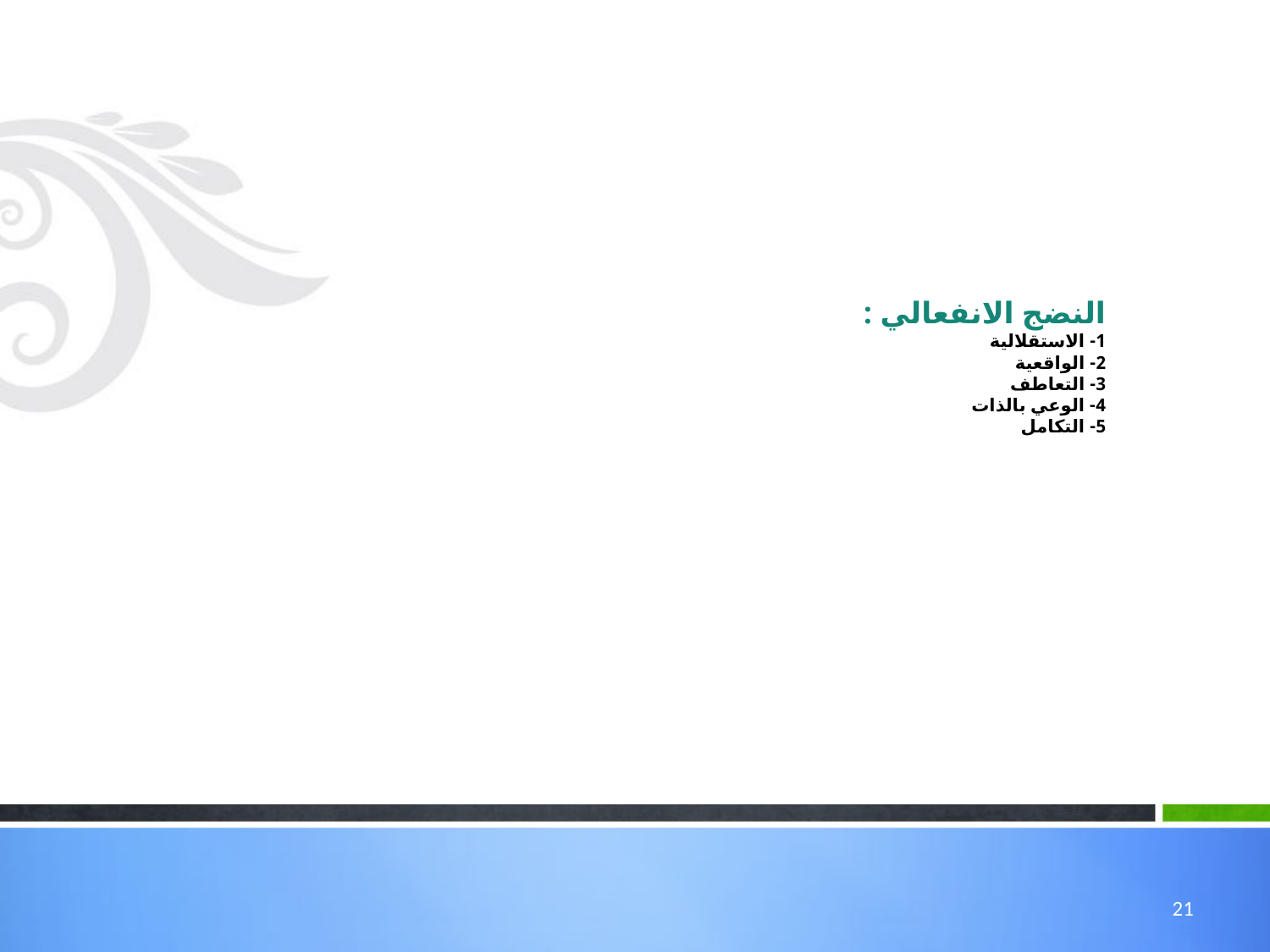

# النضج الانفعالي : 1- الاستقلالية 2- الواقعية 3- التعاطف 4- الوعي بالذات 5- التكامل
21